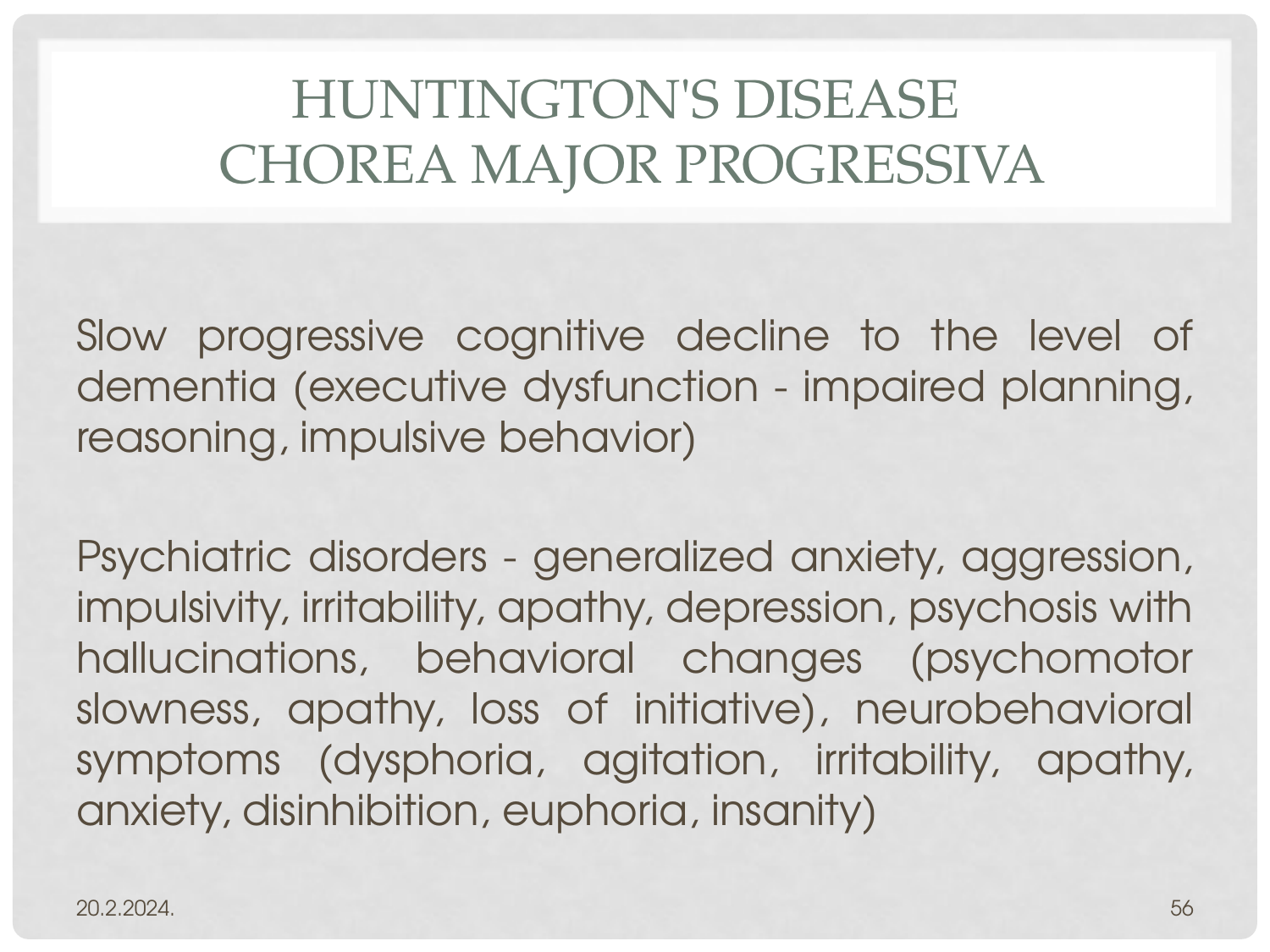

# HUNTINGTON'S DISEASE Chorea major progressiva

Slow progressive cognitive decline to the level of dementia (executive dysfunction - impaired planning, reasoning, impulsive behavior)

Psychiatric disorders - generalized anxiety, aggression, impulsivity, irritability, apathy, depression, psychosis with hallucinations, behavioral changes (psychomotor slowness, apathy, loss of initiative), neurobehavioral symptoms (dysphoria, agitation, irritability, apathy, anxiety, disinhibition, euphoria, insanity)
20.2.2024.
56